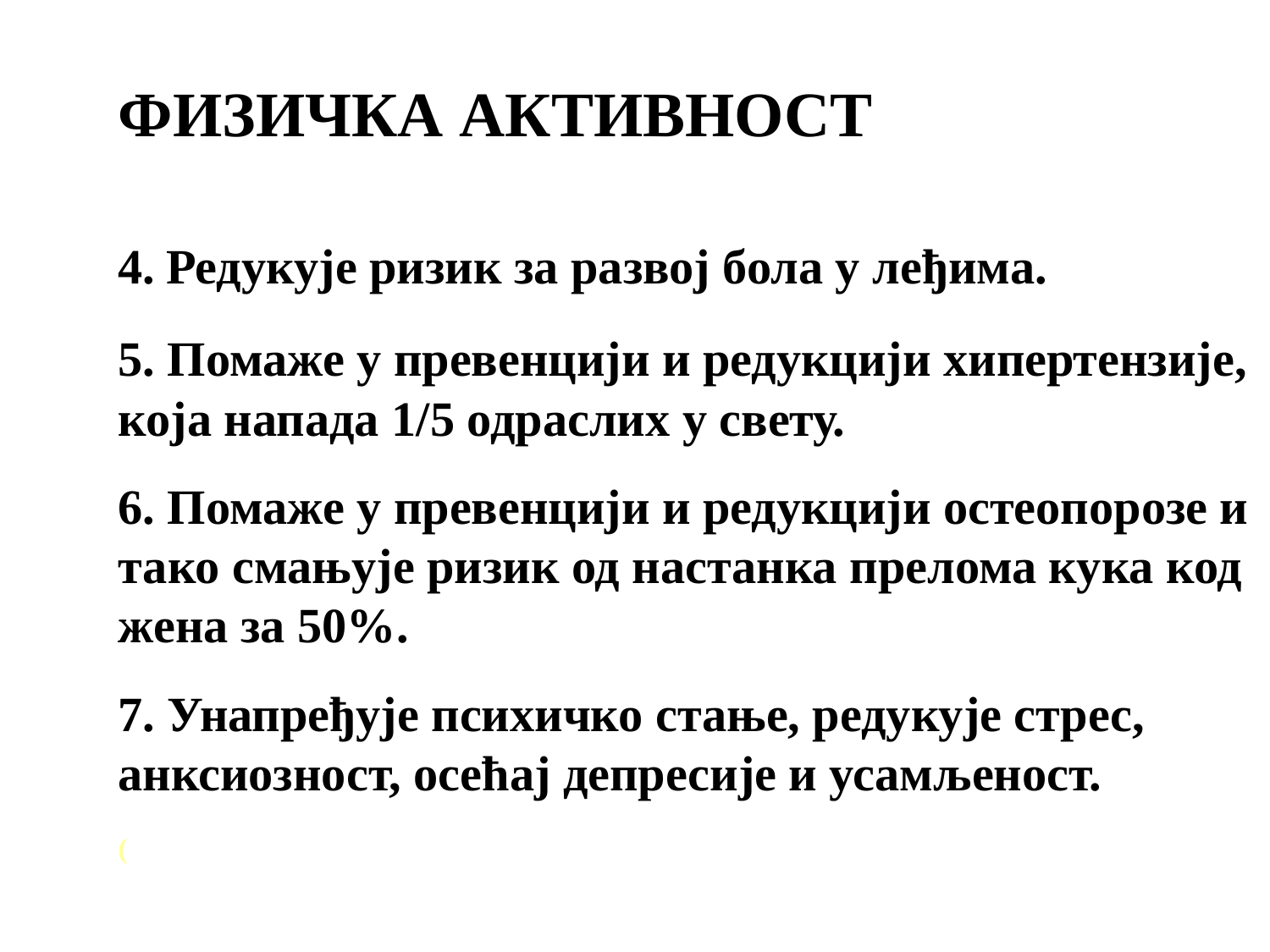

ФИЗИЧКА АКТИВНОСТ

4. Редукује ризик за развој бола у леђима.

5. Помаже у превенцији и редукцији хипертензије, која напада 1/5 одраслих у свету.

6. Помаже у превенцији и редукцији остеопорозе и тако смањује ризик од настанка прелома кука код жена за 50%.

7. Унапређује психичко стање, редукује стрес, анксиозност, осећај депресије и усамљеност.

(